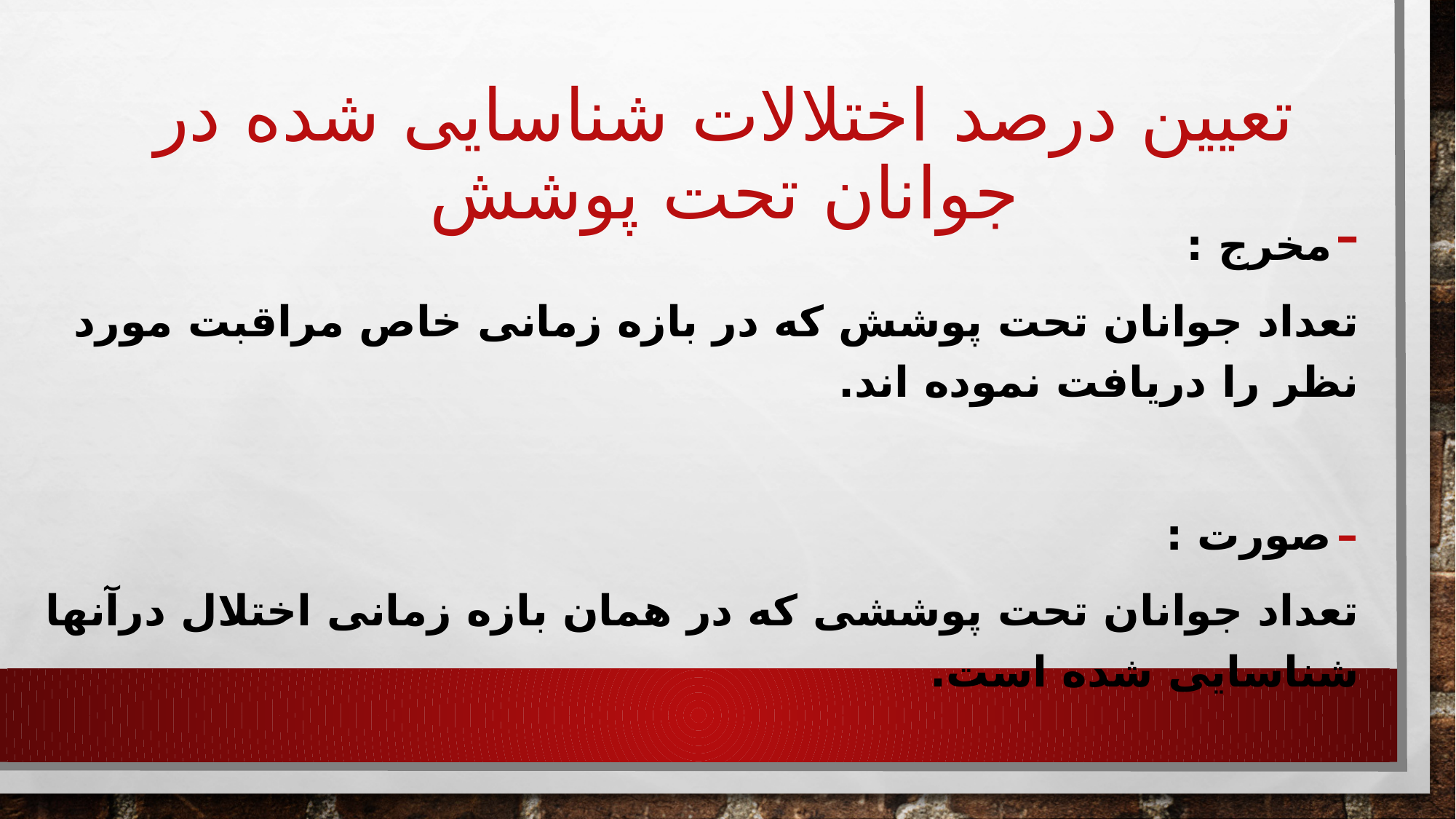

# تعیین درصد اختلالات شناسایی شده در جوانان تحت پوشش
مخرج :
تعداد جوانان تحت پوشش که در بازه زمانی خاص مراقبت مورد نظر را دریافت نموده اند.

صورت :
تعداد جوانان تحت پوششی که در همان بازه زمانی اختلال درآنها شناسایی شده است.